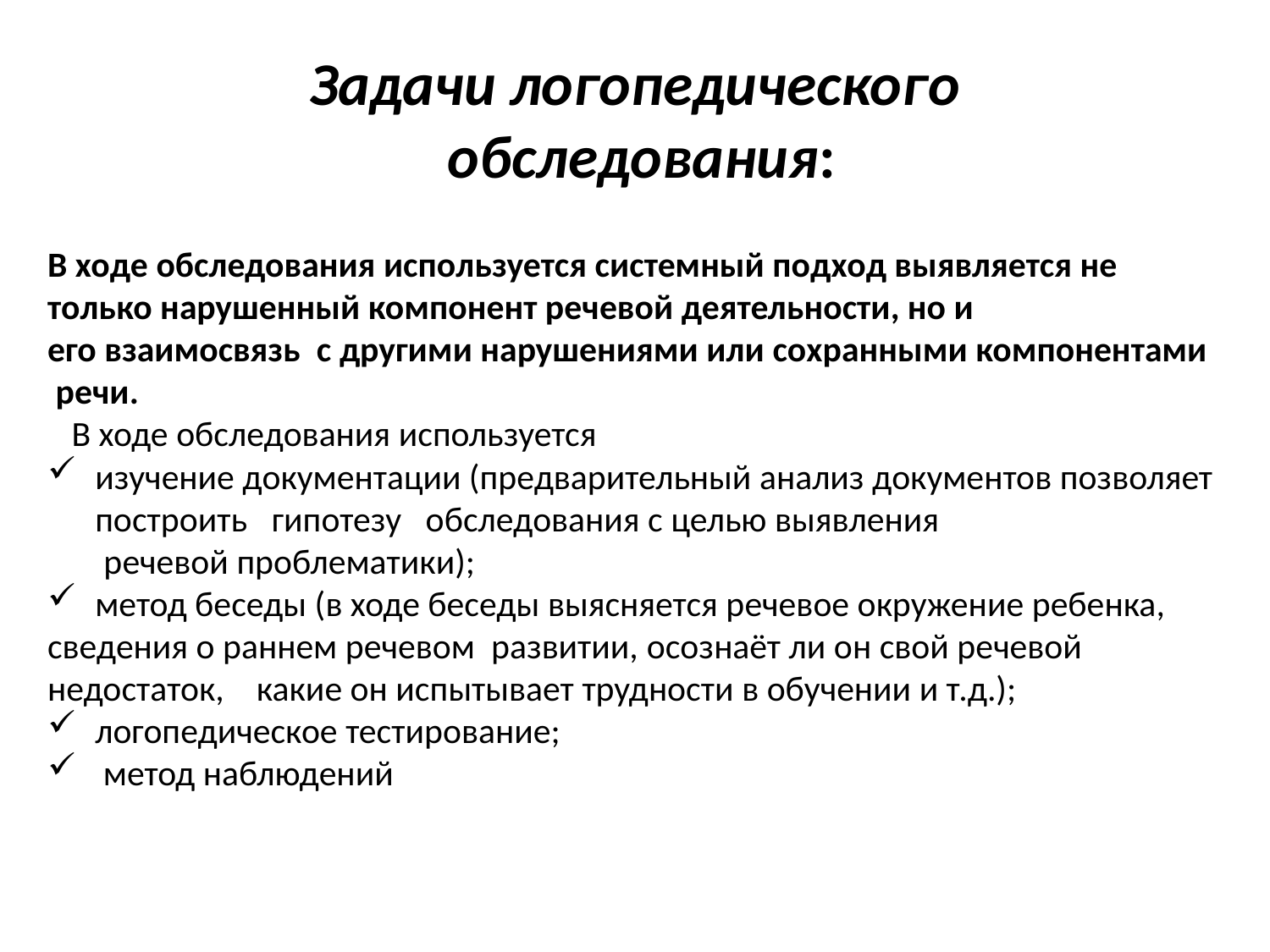

# Задачи логопедического  обследования:
В ходе обследования используется системный подход выявляется не только нарушенный компонент речевой деятельности, но и его взаимосвязь  с другими нарушениями или сохранными компонентами
 речи.
   В ходе обследования используется
изучение документации (предварительный анализ документов позволяет построить   гипотезу   обследования с целью выявления
       речевой проблематики);
метод беседы (в ходе беседы выясняется речевое окружение ребенка,
сведения о раннем речевом  развитии, осознаёт ли он свой речевой
недостаток,    какие он испытывает трудности в обучении и т.д.);
логопедическое тестирование;
 метод наблюдений